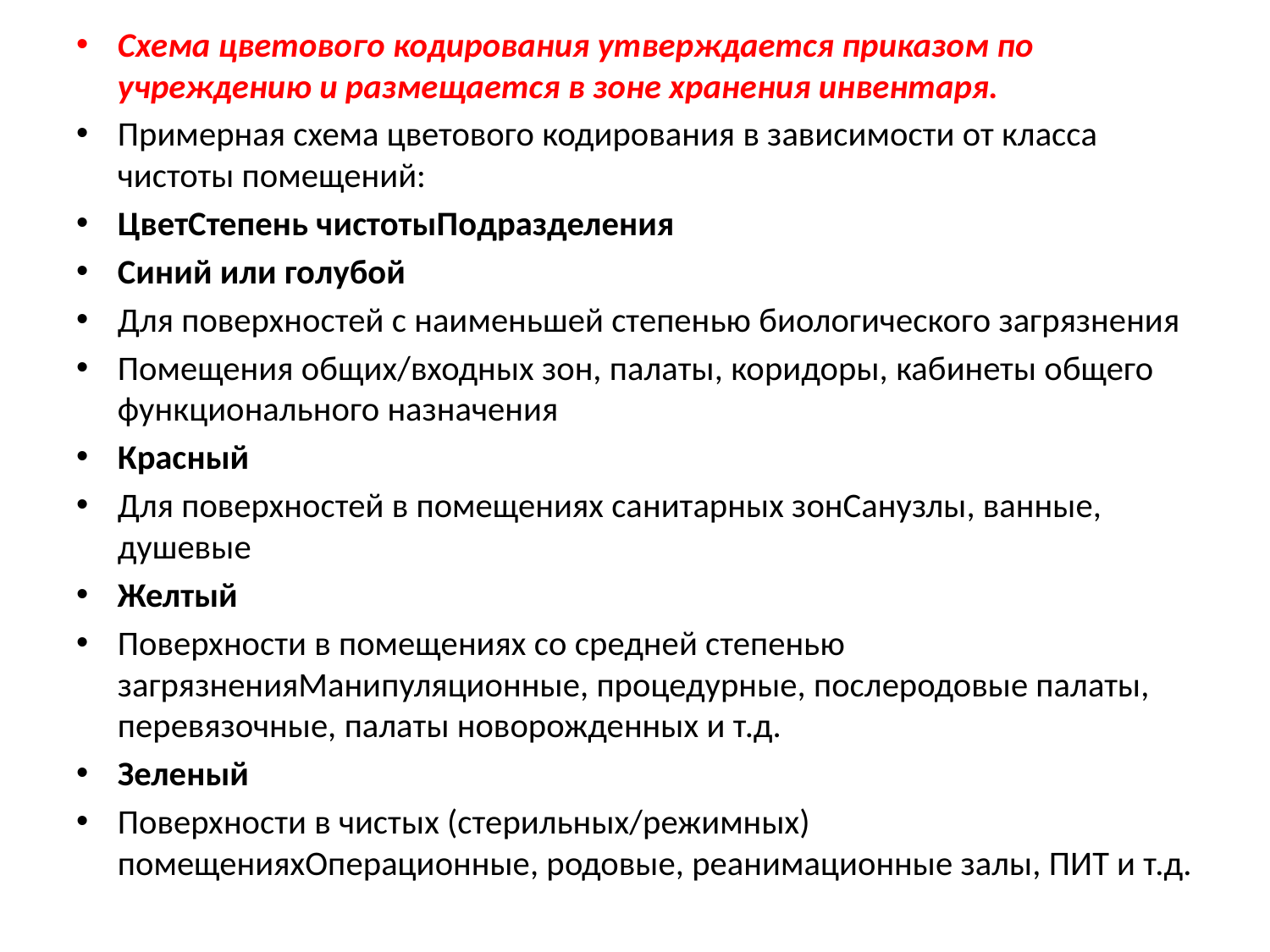

Схема цветового кодирования утверждается приказом по учреждению и размещается в зоне хранения инвентаря.
Примерная схема цветового кодирования в зависимости от класса чистоты помещений:
ЦветСтепень чистотыПодразделения
Синий или голубой
Для поверхностей с наименьшей степенью биологического загрязнения
Помещения общих/входных зон, палаты, коридоры, кабинеты общего функционального назначения
Красный
Для поверхностей в помещениях санитарных зонСанузлы, ванные, душевые
Желтый
Поверхности в помещениях со средней степенью загрязненияМанипуляционные, процедурные, послеродовые палаты, перевязочные, палаты новорожденных и т.д.
Зеленый
Поверхности в чистых (стерильных/режимных) помещенияхОперационные, родовые, реанимационные залы, ПИТ и т.д.